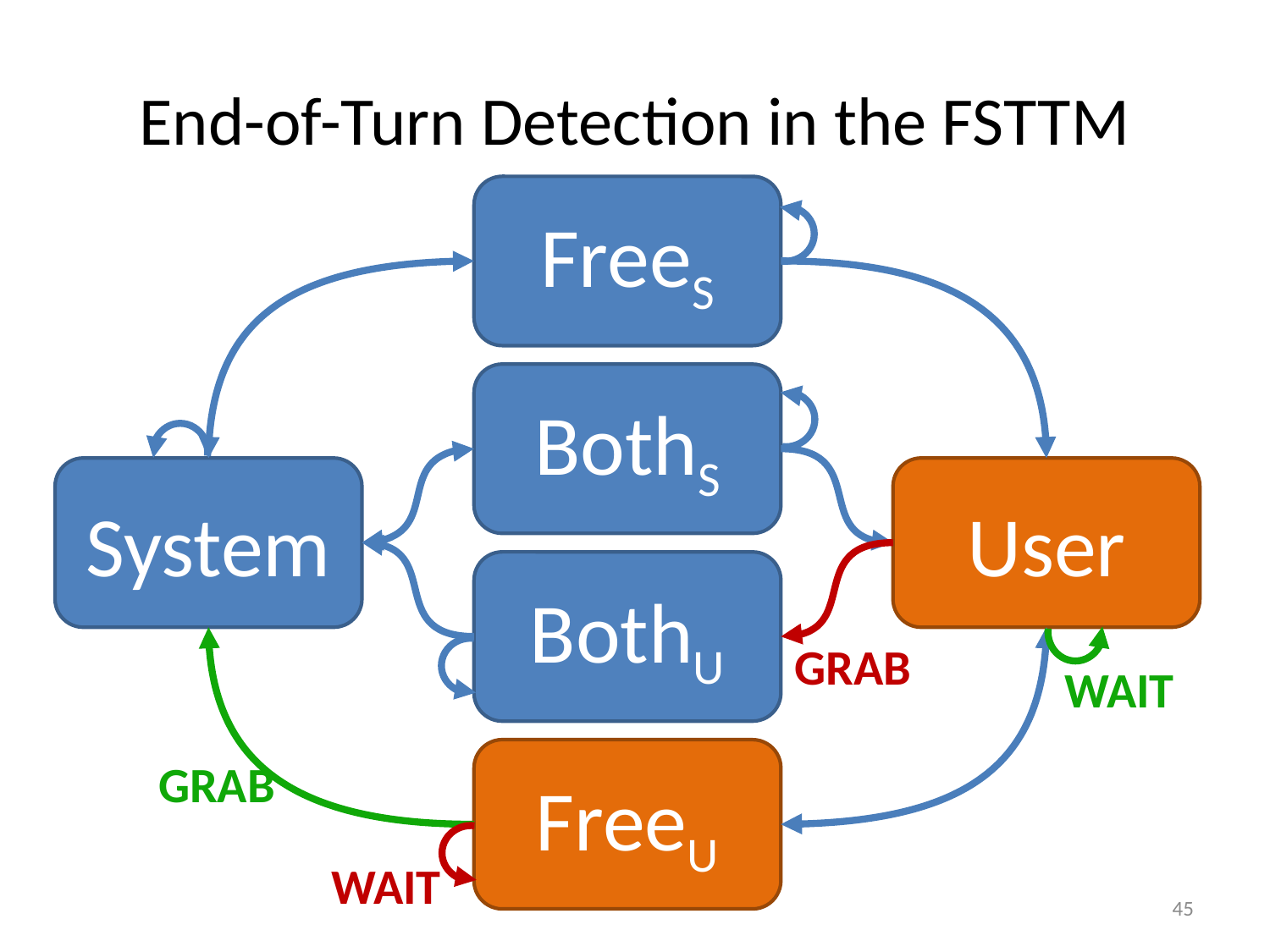

# End-of-Turn Detection in the FSTTM
FreeS

BothS

System
User
BothU

GRAB

WAIT
FreeU
GRAB

WAIT
45